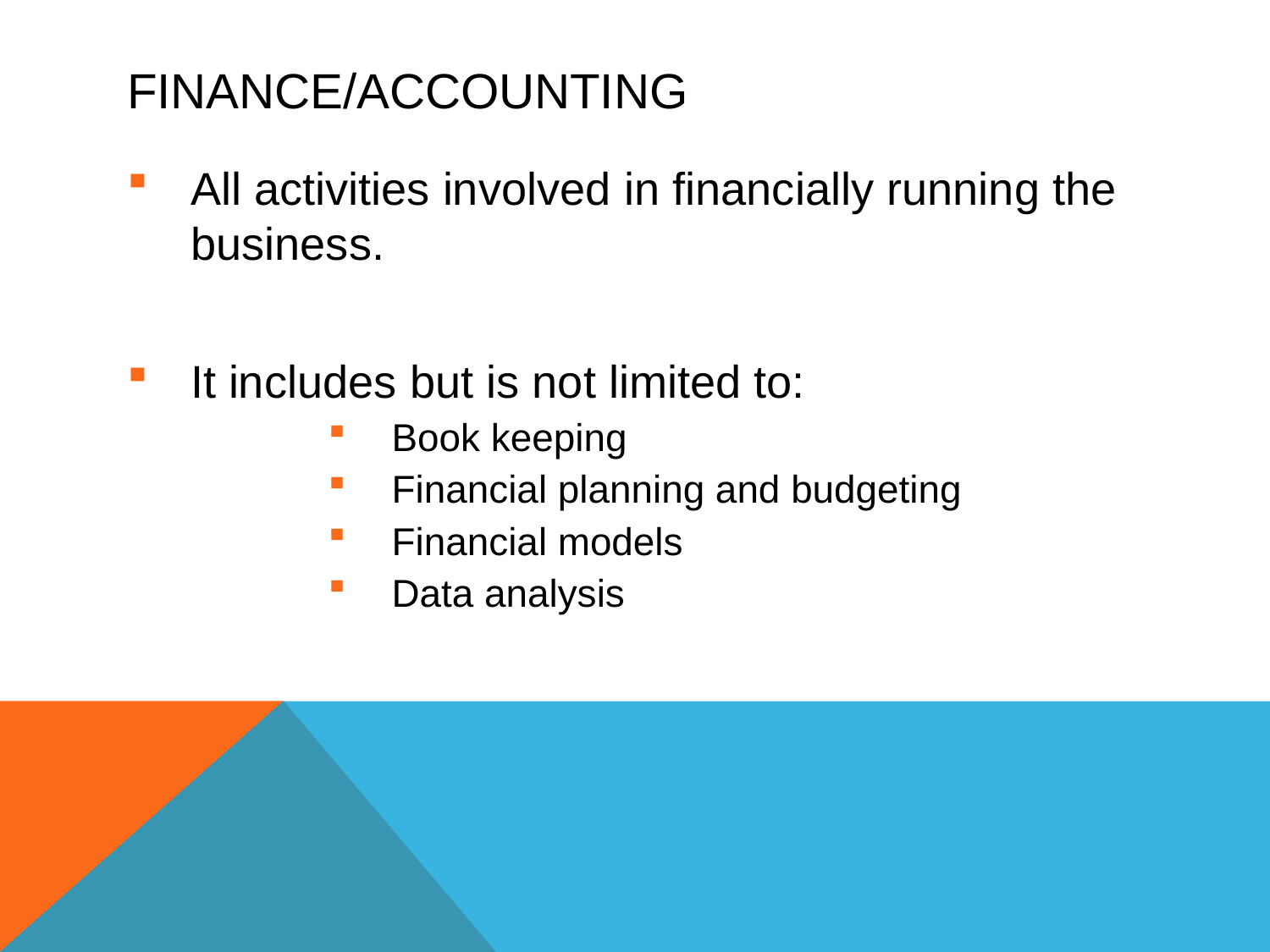

# Finance/Accounting
All activities involved in financially running the business.

It includes but is not limited to:
Book keeping
Financial planning and budgeting
Financial models
Data analysis